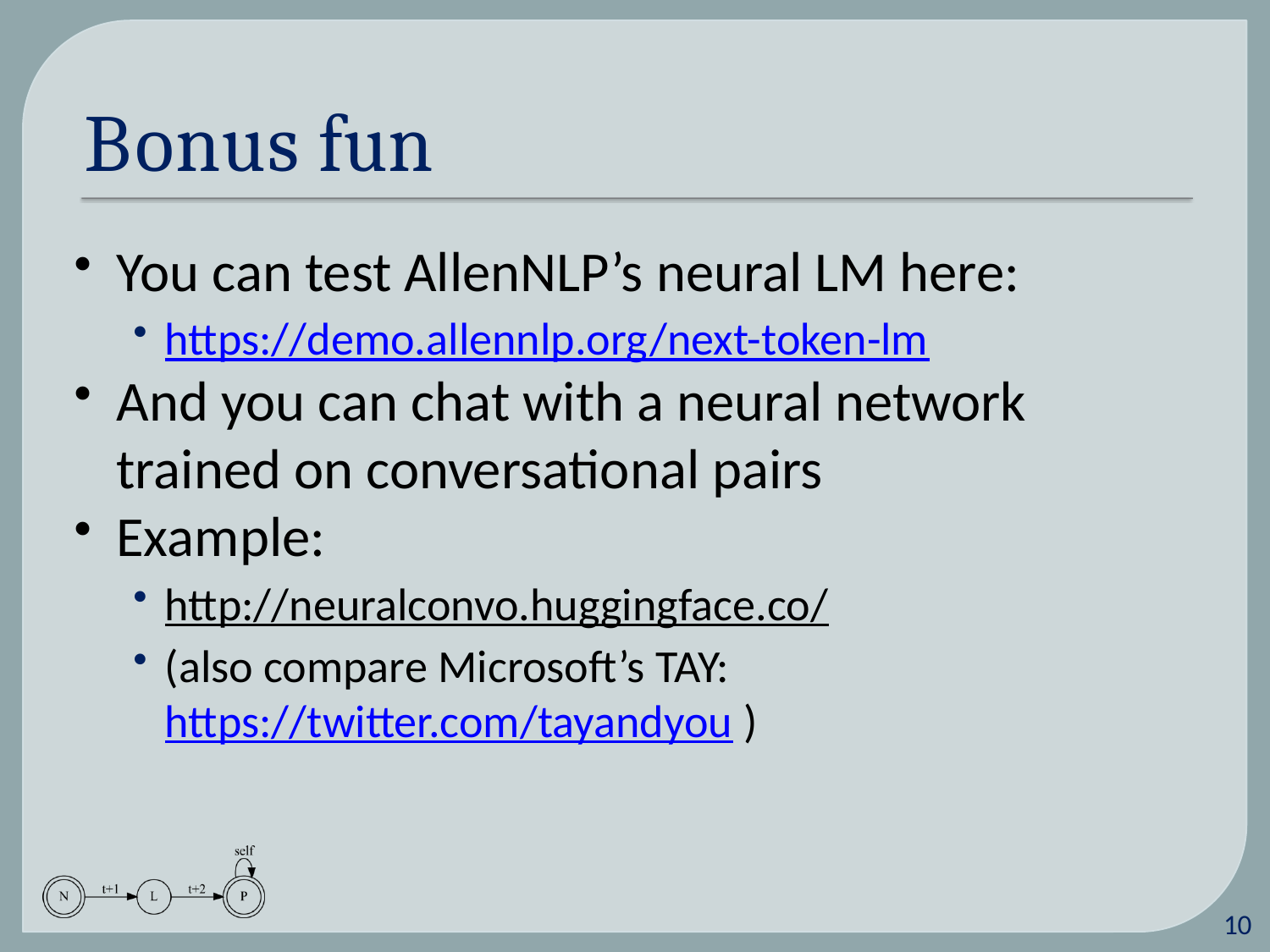

# Bonus fun
You can test AllenNLP’s neural LM here:
https://demo.allennlp.org/next-token-lm
And you can chat with a neural network trained on conversational pairs
Example:
http://neuralconvo.huggingface.co/
(also compare Microsoft’s TAY: https://twitter.com/tayandyou )
10